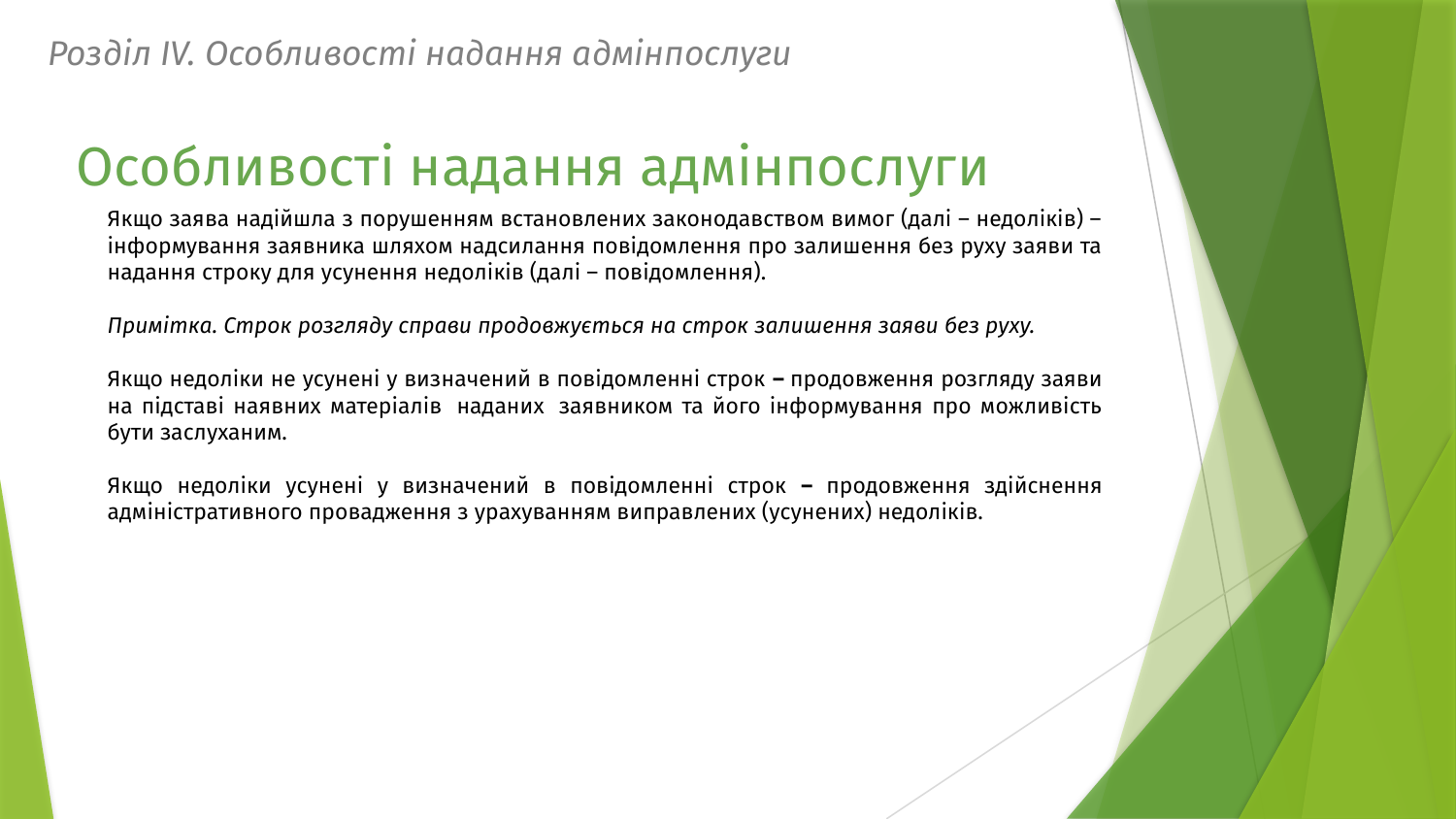

Розділ ІV. Особливості надання адмінпослуги
# Особливості надання адмінпослуги
Якщо заява надійшла з порушенням встановлених законодавством вимог (далі – недоліків) – інформування заявника шляхом надсилання повідомлення про залишення без руху заяви та надання строку для усунення недоліків (далі – повідомлення).

Примітка. Строк розгляду справи продовжується на строк залишення заяви без руху.

Якщо недоліки не усунені у визначений в повідомленні строк – продовження розгляду заяви на підставі наявних матеріалів  наданих  заявником та його інформування про можливість бути заслуханим.

Якщо недоліки усунені у визначений в повідомленні строк – продовження здійснення адміністративного провадження з урахуванням виправлених (усунених) недоліків.